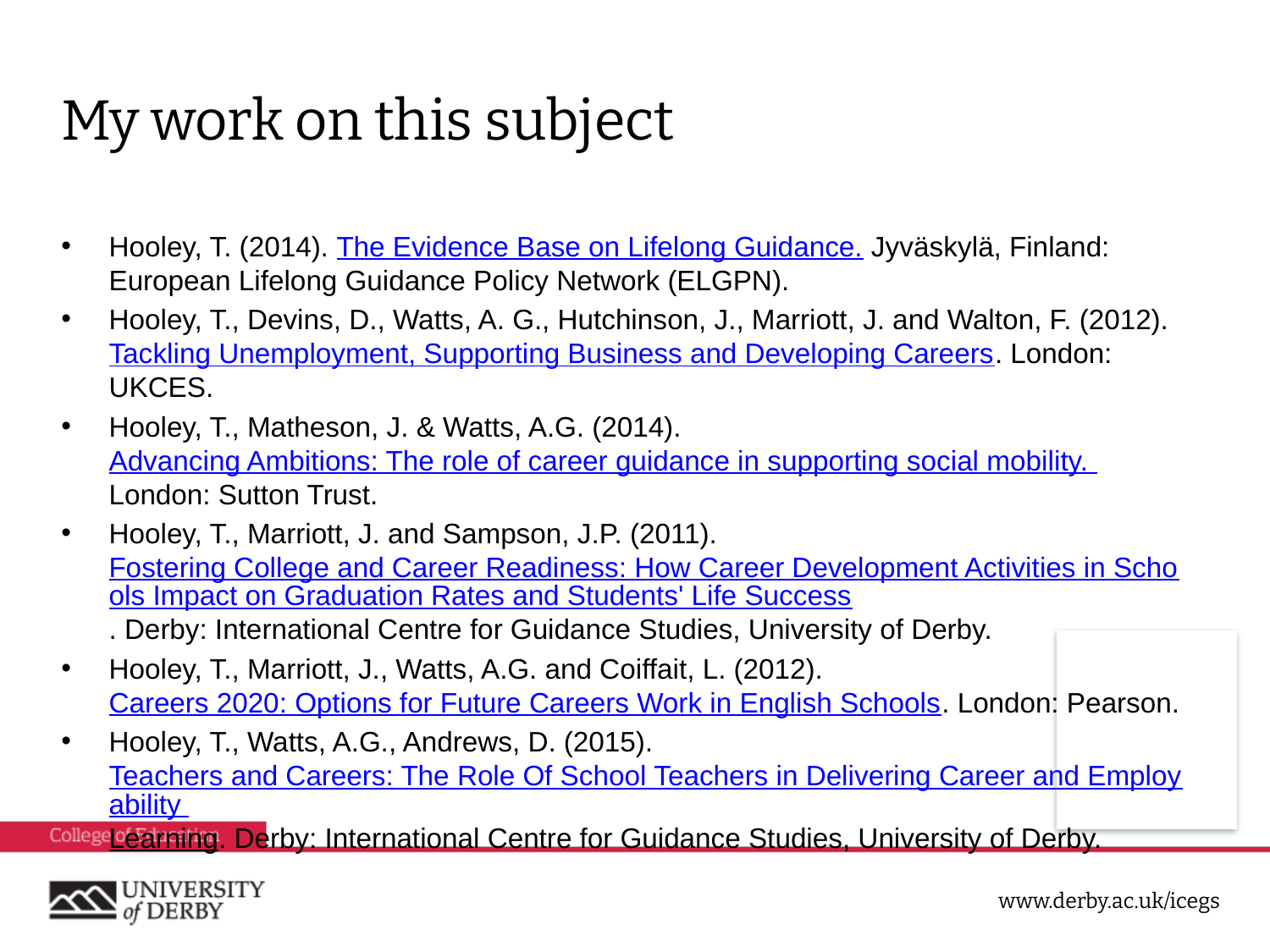

# My work on this subject
Hooley, T. (2014). The Evidence Base on Lifelong Guidance. Jyväskylä, Finland: European Lifelong Guidance Policy Network (ELGPN).
Hooley, T., Devins, D., Watts, A. G., Hutchinson, J., Marriott, J. and Walton, F. (2012). Tackling Unemployment, Supporting Business and Developing Careers. London: UKCES.
Hooley, T., Matheson, J. & Watts, A.G. (2014). Advancing Ambitions: The role of career guidance in supporting social mobility.  London: Sutton Trust.
Hooley, T., Marriott, J. and Sampson, J.P. (2011). Fostering College and Career Readiness: How Career Development Activities in Schools Impact on Graduation Rates and Students' Life Success. Derby: International Centre for Guidance Studies, University of Derby.
Hooley, T., Marriott, J., Watts, A.G. and Coiffait, L. (2012). Careers 2020: Options for Future Careers Work in English Schools. London: Pearson.
Hooley, T., Watts, A.G., Andrews, D. (2015). Teachers and Careers: The Role Of School Teachers in Delivering Career and Employability Learning. Derby: International Centre for Guidance Studies, University of Derby.